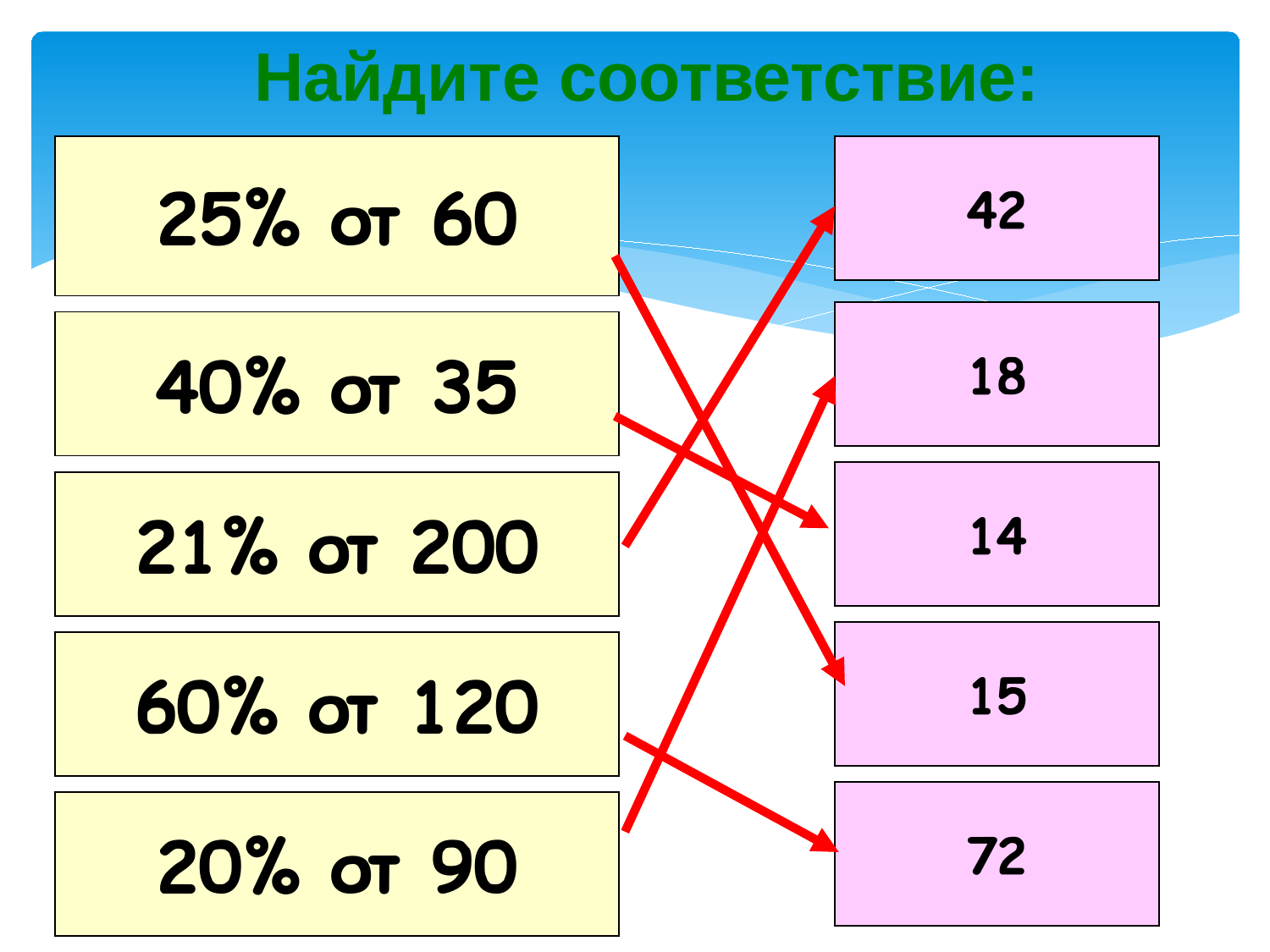

# Найдите соответствие:
25% от 60
42

18
40% от 35

14
21% от 200
15
60% от 120

72
20% от 90